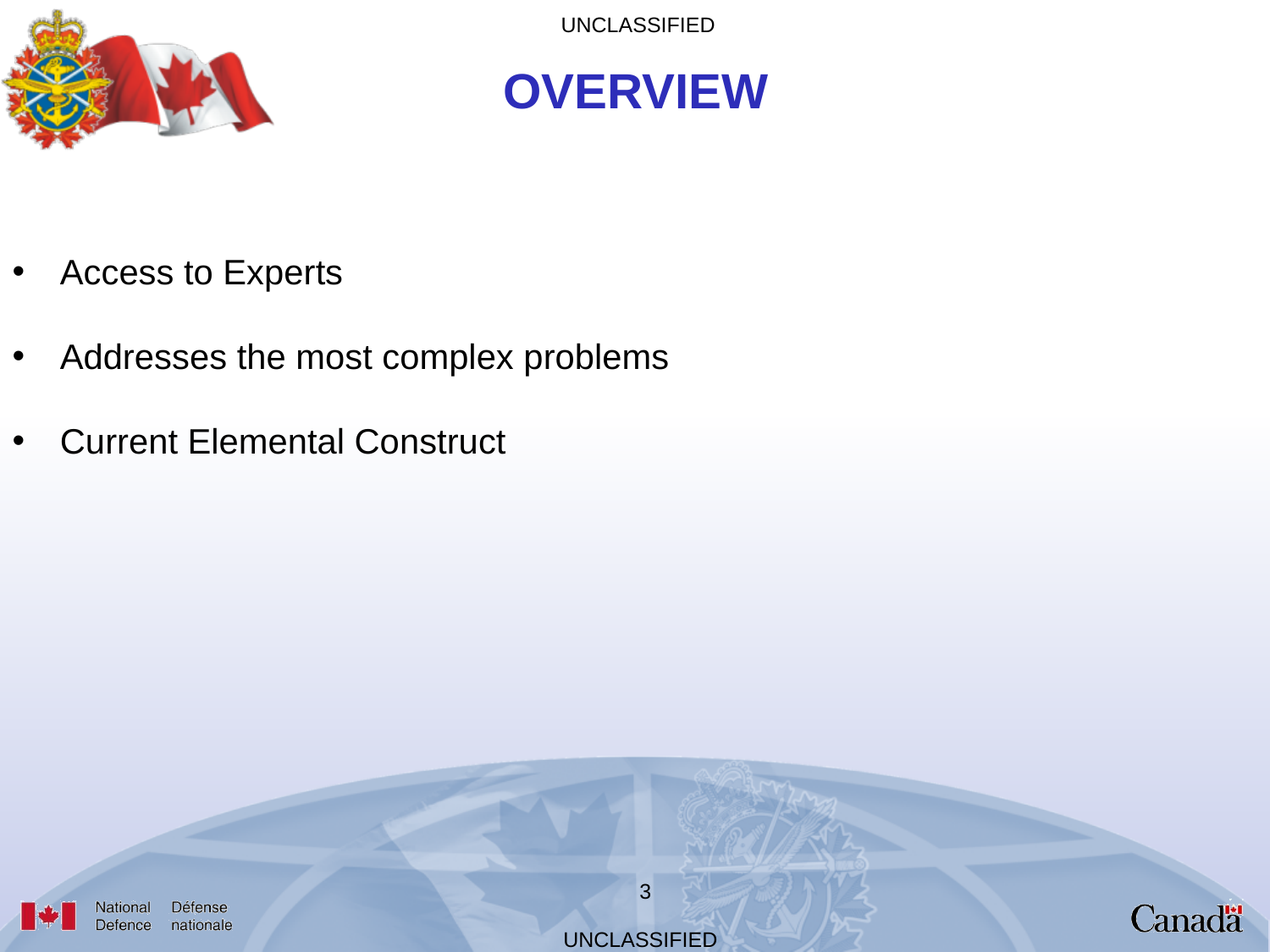

OVERVIEW
Access to Experts

Addresses the most complex problems

Current Elemental Construct